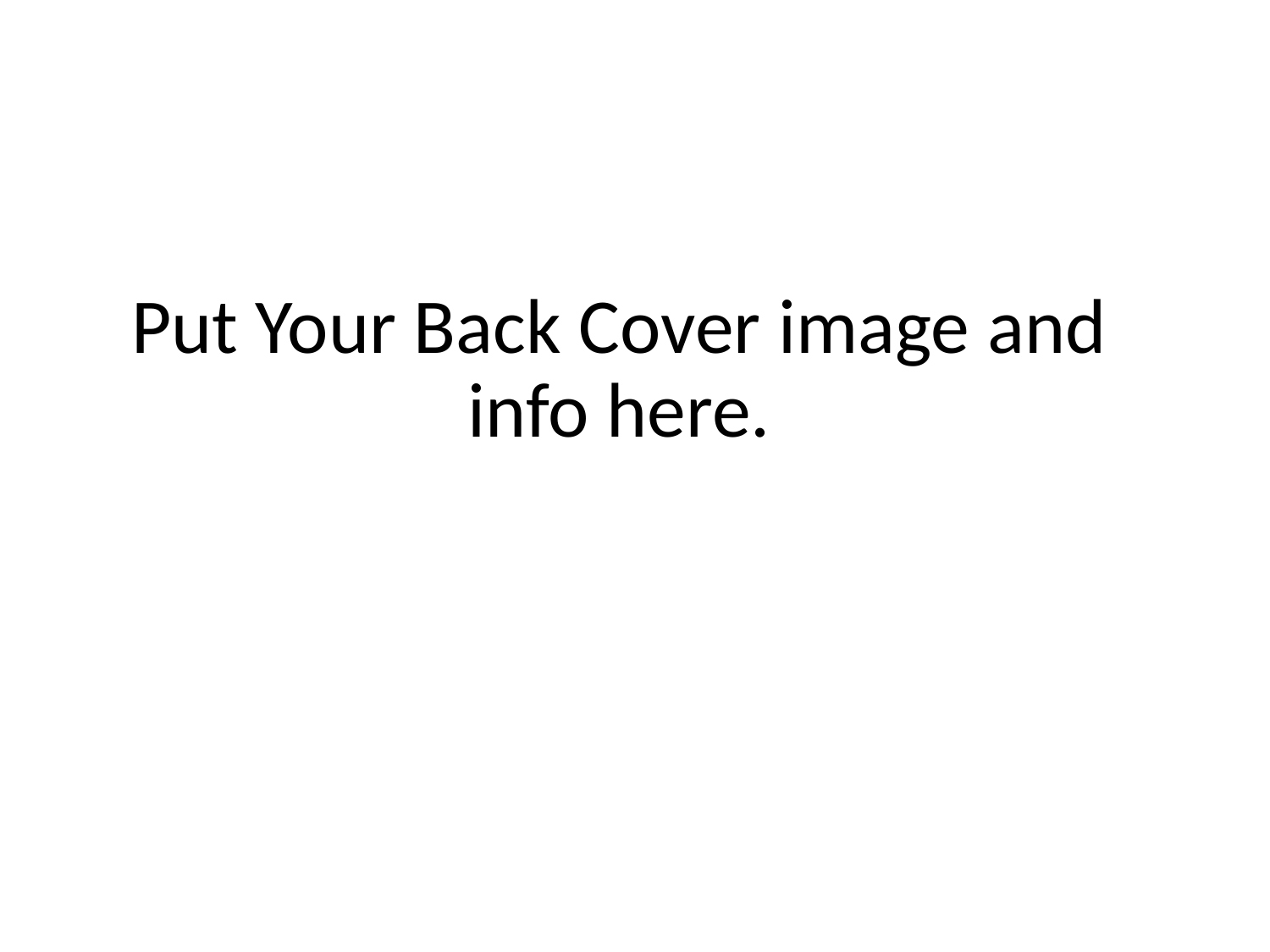

# Put Your Back Cover image and info here.